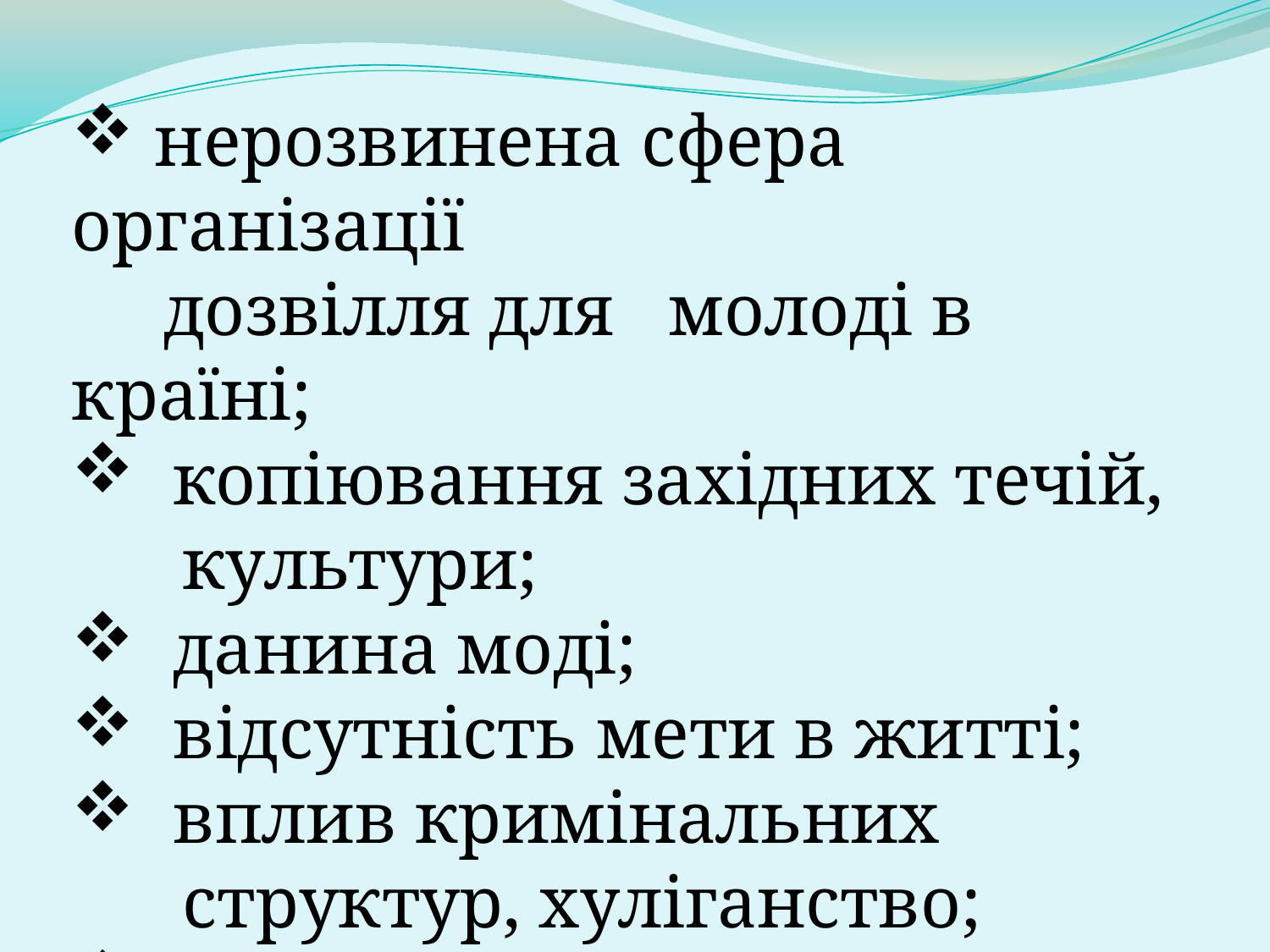

нерозвинена сфера організації
     дозвілля для   молоді в країні;
  копіювання західних течій,
      культури;
  данина моді;
  відсутність мети в житті;
  вплив кримінальних
      структур, хуліганство;
  вікові захоплення.